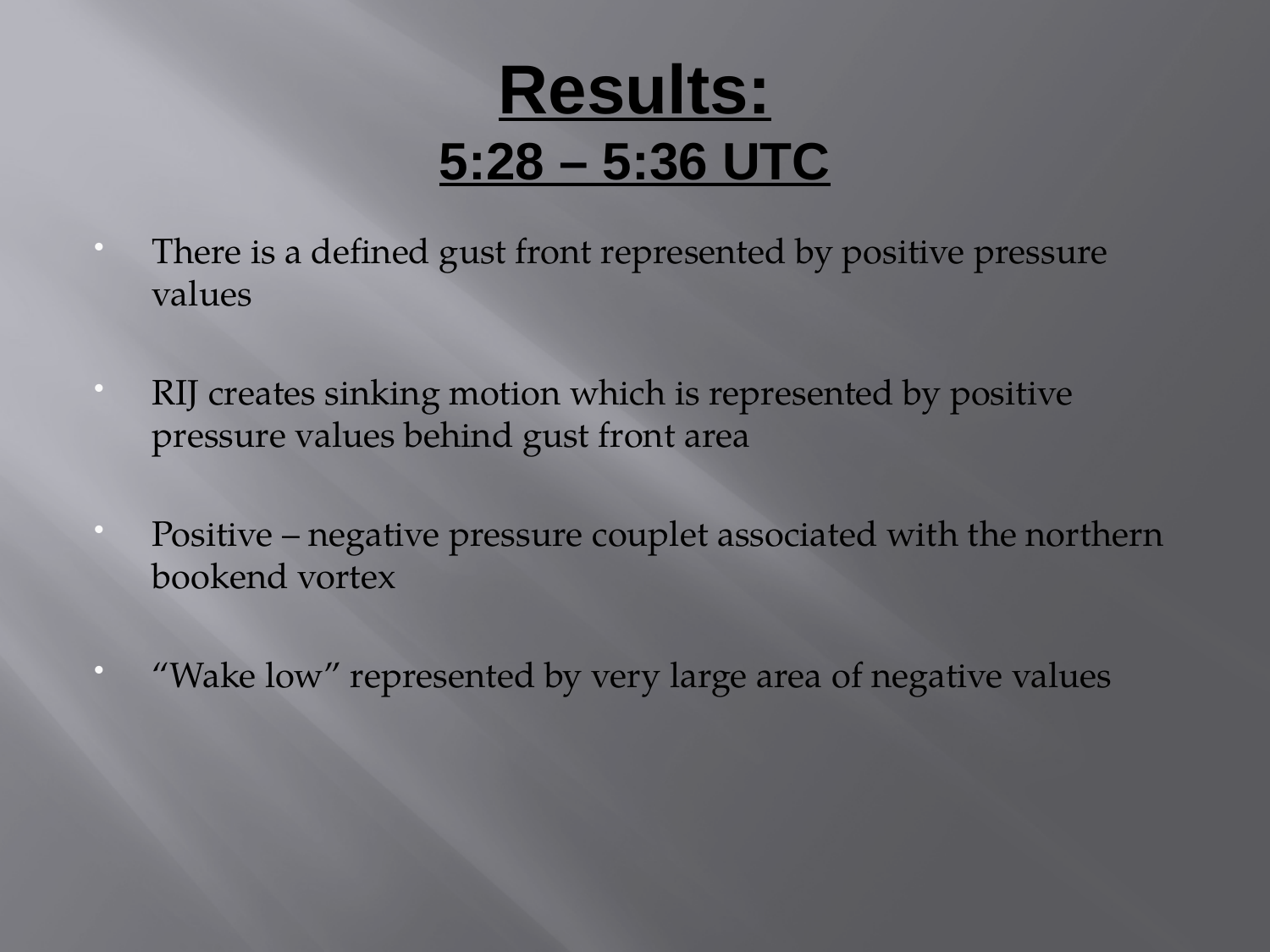

# Results: 5:28 – 5:36 UTC
There is a defined gust front represented by positive pressure values

RIJ creates sinking motion which is represented by positive pressure values behind gust front area

Positive – negative pressure couplet associated with the northern bookend vortex

“Wake low” represented by very large area of negative values